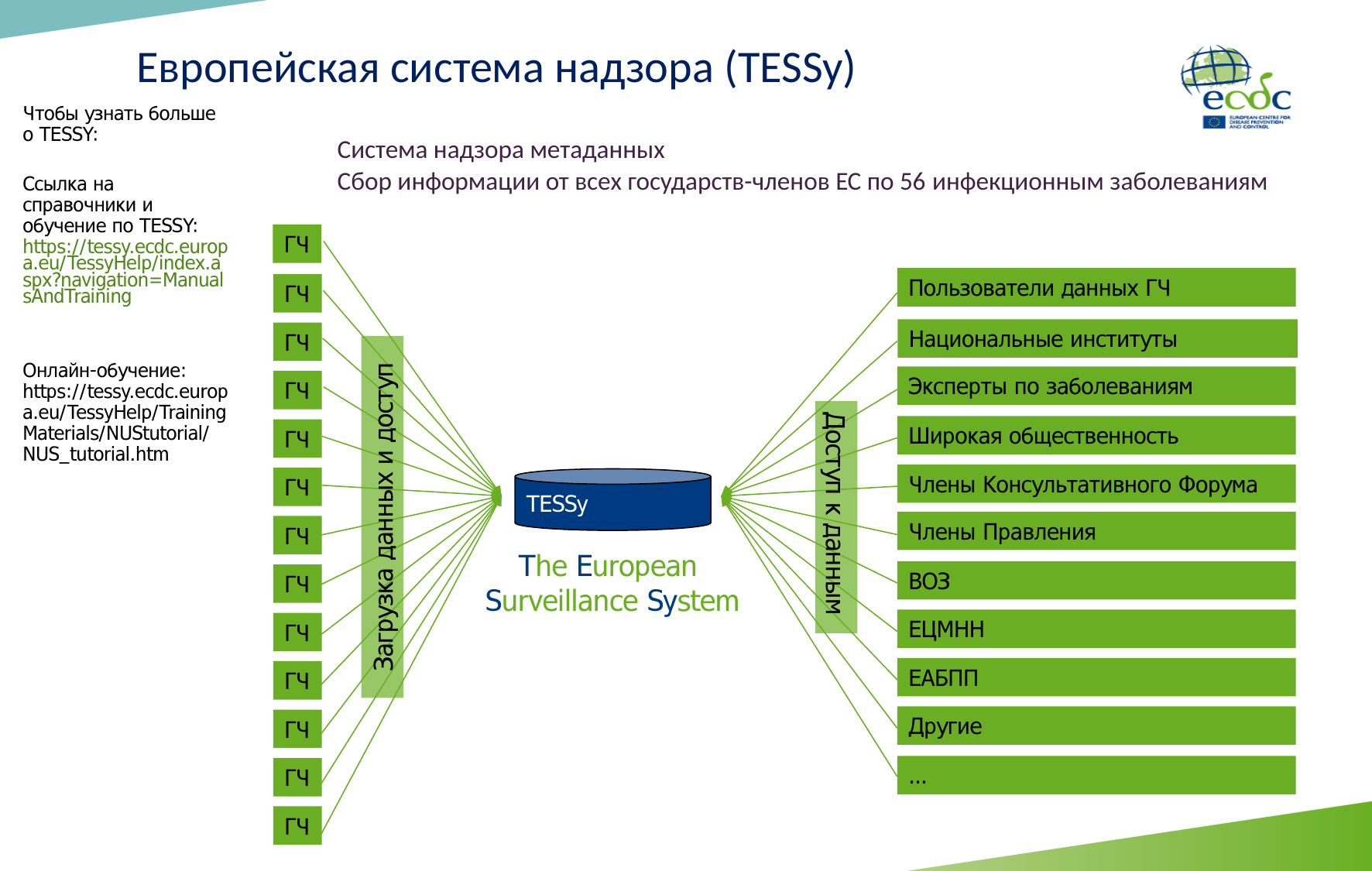

Европейская система надзора (TESSy)
Чтобы узнать больше о TESSY:

Ссылка на справочники и обучение по TESSY: https://tessy.ecdc.europa.eu/TessyHelp/index.aspx?navigation=ManualsAndTraining

Онлайн-обучение: https://tessy.ecdc.europa.eu/TessyHelp/TrainingMaterials/NUStutorial/NUS_tutorial.htm
Система надзора метаданных
Сбор информации от всех государств-членов ЕС по 56 инфекционным заболеваниям

ГЧ

Пользователи данных ГЧ
ГЧ

Национальные институты
ГЧ

Эксперты по заболеваниям
ГЧ

Широкая общественность
ГЧ

Члены Консультативного Форума
ГЧ
TESSy

Загрузка данных и доступ
Доступ к данным

Члены Правления
ГЧ
The European
Surveillance System
ВОЗ
ГЧ
ЕЦМНН
ГЧ
ЕАБПП
ГЧ
Другие
ГЧ
…
ГЧ
ГЧ